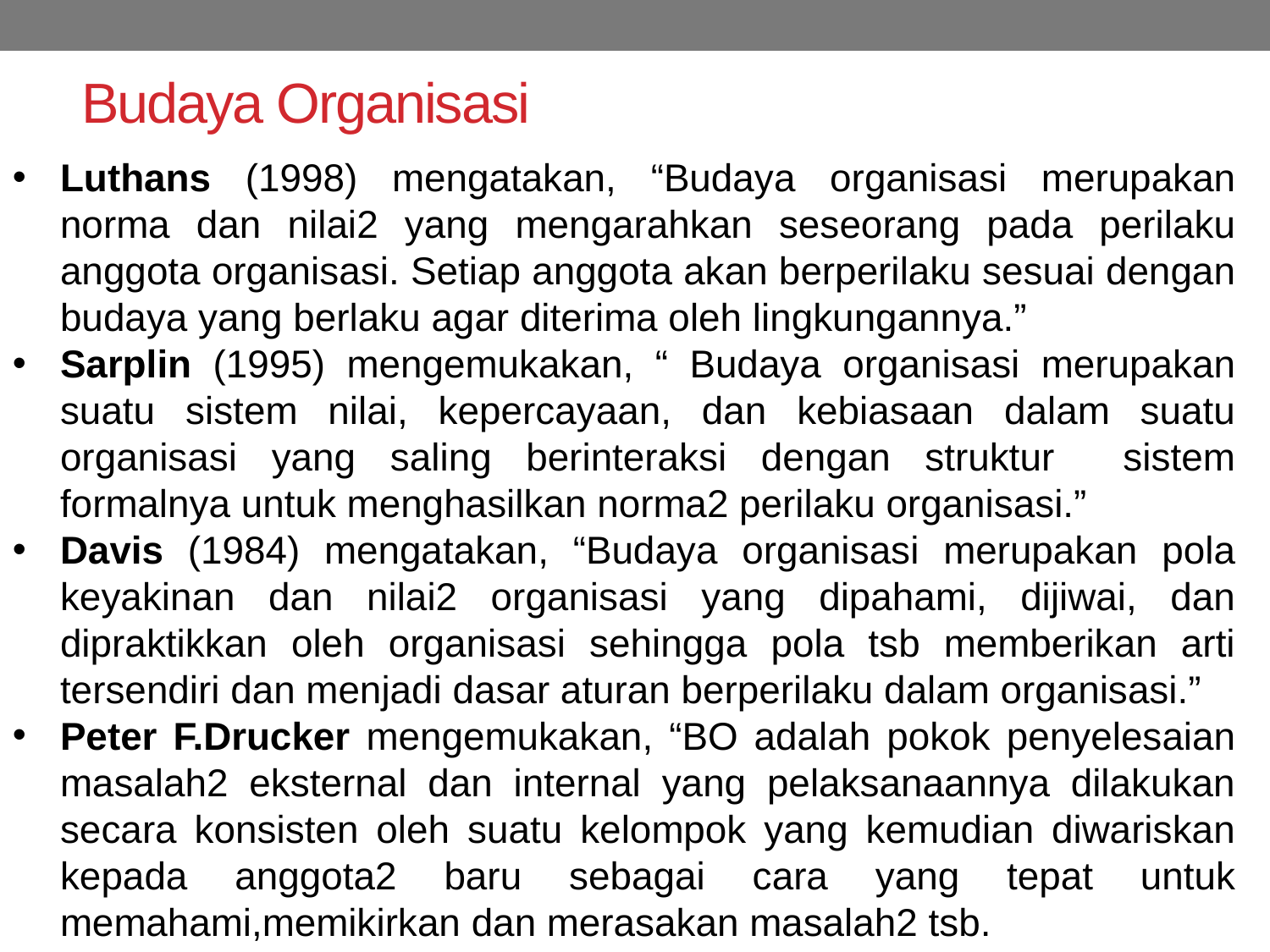

# Budaya Organisasi
Luthans (1998) mengatakan, “Budaya organisasi merupakan norma dan nilai2 yang mengarahkan seseorang pada perilaku anggota organisasi. Setiap anggota akan berperilaku sesuai dengan budaya yang berlaku agar diterima oleh lingkungannya.”
Sarplin (1995) mengemukakan, “ Budaya organisasi merupakan suatu sistem nilai, kepercayaan, dan kebiasaan dalam suatu organisasi yang saling berinteraksi dengan struktur  sistem formalnya untuk menghasilkan norma2 perilaku organisasi.”
Davis (1984) mengatakan, “Budaya organisasi merupakan pola keyakinan dan nilai2 organisasi yang dipahami, dijiwai, dan dipraktikkan oleh organisasi sehingga pola tsb memberikan arti tersendiri dan menjadi dasar aturan berperilaku dalam organisasi.”
Peter F.Drucker mengemukakan, “BO adalah pokok penyelesaian masalah2 eksternal dan internal yang pelaksanaannya dilakukan secara konsisten oleh suatu kelompok yang kemudian diwariskan kepada anggota2 baru sebagai cara yang tepat untuk memahami,memikirkan dan merasakan masalah2 tsb.